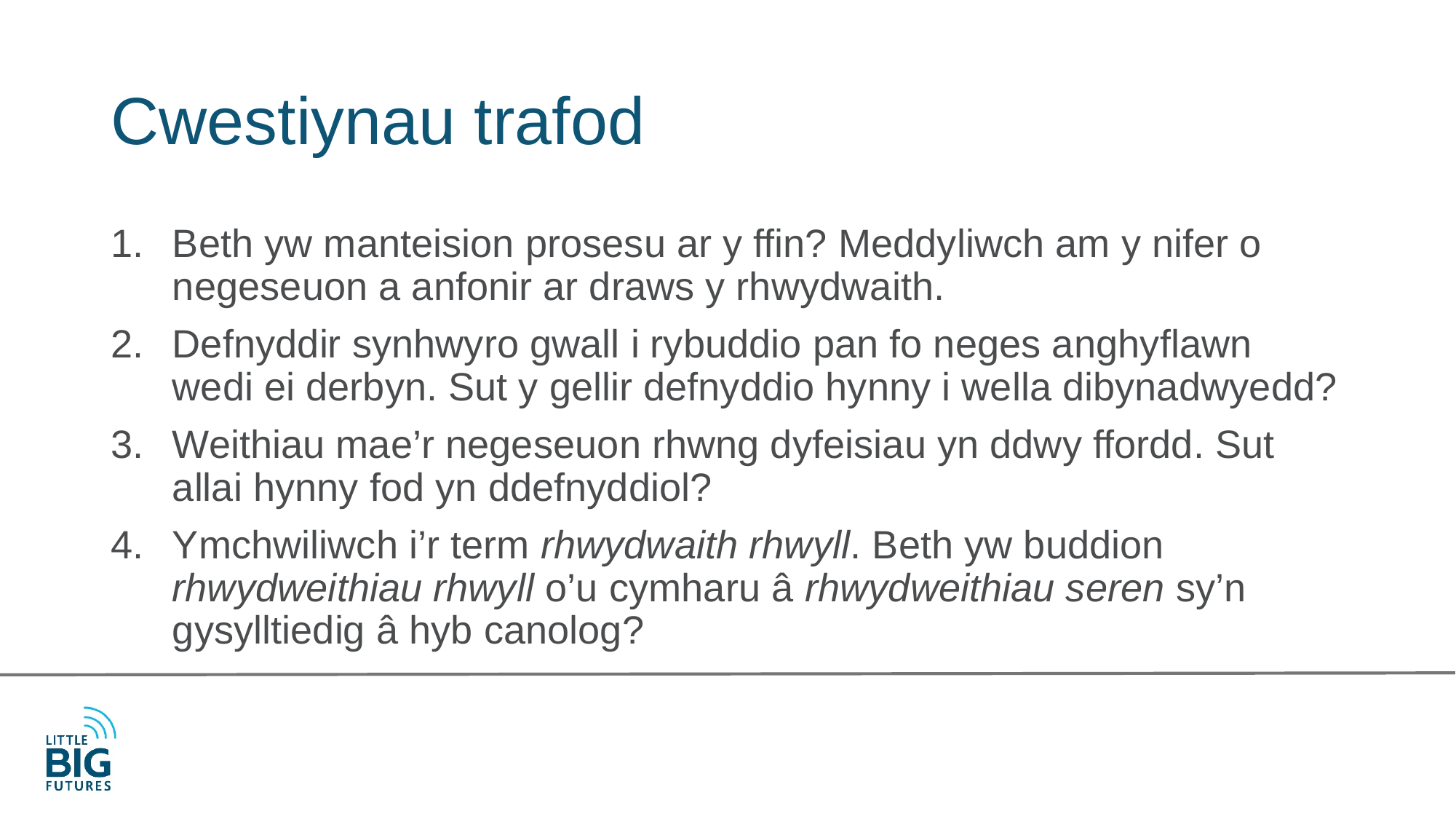

# Cwestiynau trafod
Beth yw manteision prosesu ar y ffin? Meddyliwch am y nifer o negeseuon a anfonir ar draws y rhwydwaith.
Defnyddir synhwyro gwall i rybuddio pan fo neges anghyflawn wedi ei derbyn. Sut y gellir defnyddio hynny i wella dibynadwyedd?
Weithiau mae’r negeseuon rhwng dyfeisiau yn ddwy ffordd. Sut allai hynny fod yn ddefnyddiol?
Ymchwiliwch i’r term rhwydwaith rhwyll. Beth yw buddion rhwydweithiau rhwyll o’u cymharu â rhwydweithiau seren sy’n gysylltiedig â hyb canolog?